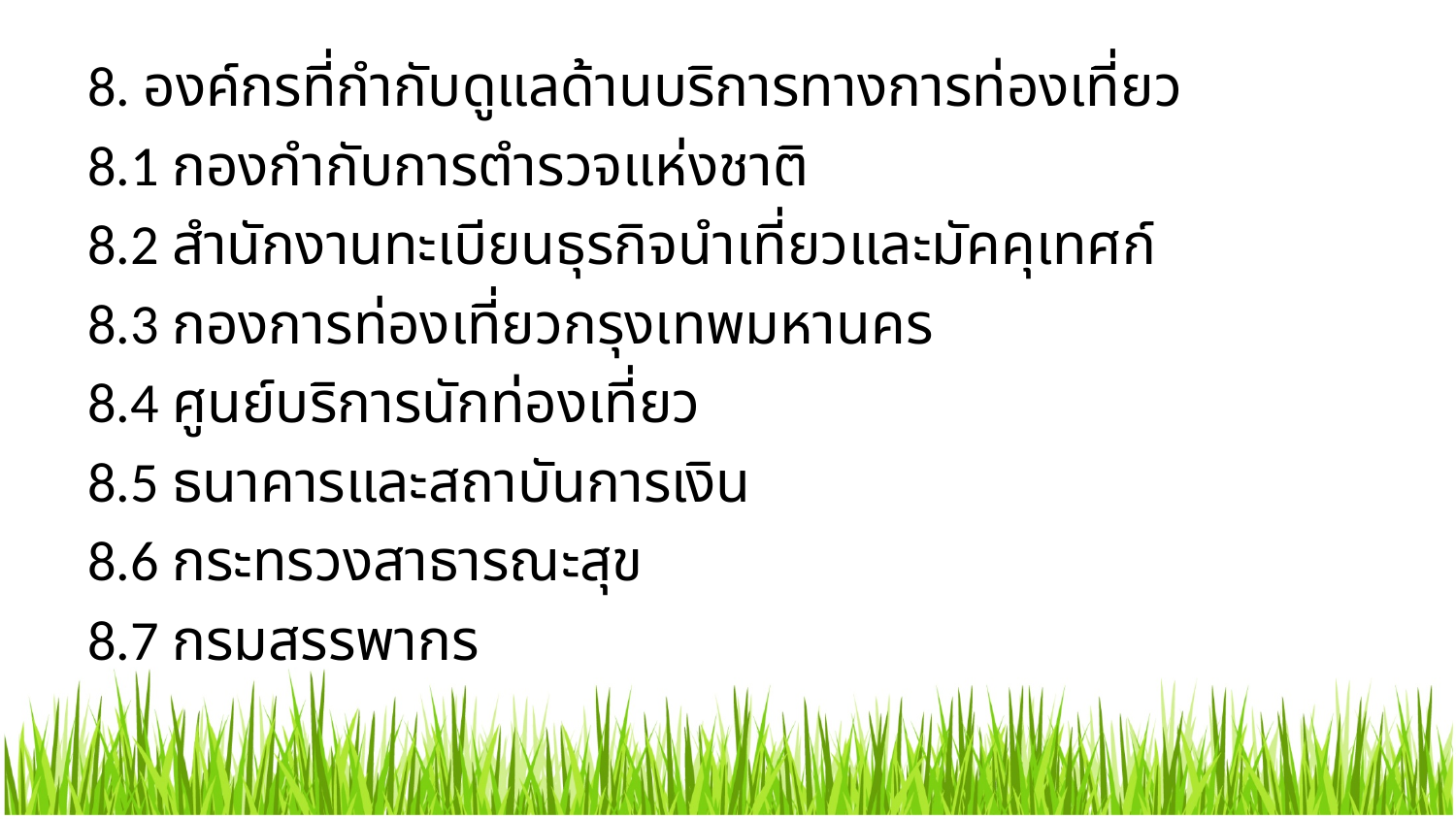

8. องค์กรที่กำกับดูแลด้านบริการทางการท่องเที่ยว
8.1 กองกำกับการตำรวจแห่งชาติ
8.2 สำนักงานทะเบียนธุรกิจนำเที่ยวและมัคคุเทศก์
8.3 กองการท่องเที่ยวกรุงเทพมหานคร
8.4 ศูนย์บริการนักท่องเที่ยว
8.5 ธนาคารและสถาบันการเงิน
8.6 กระทรวงสาธารณะสุข
8.7 กรมสรรพากร